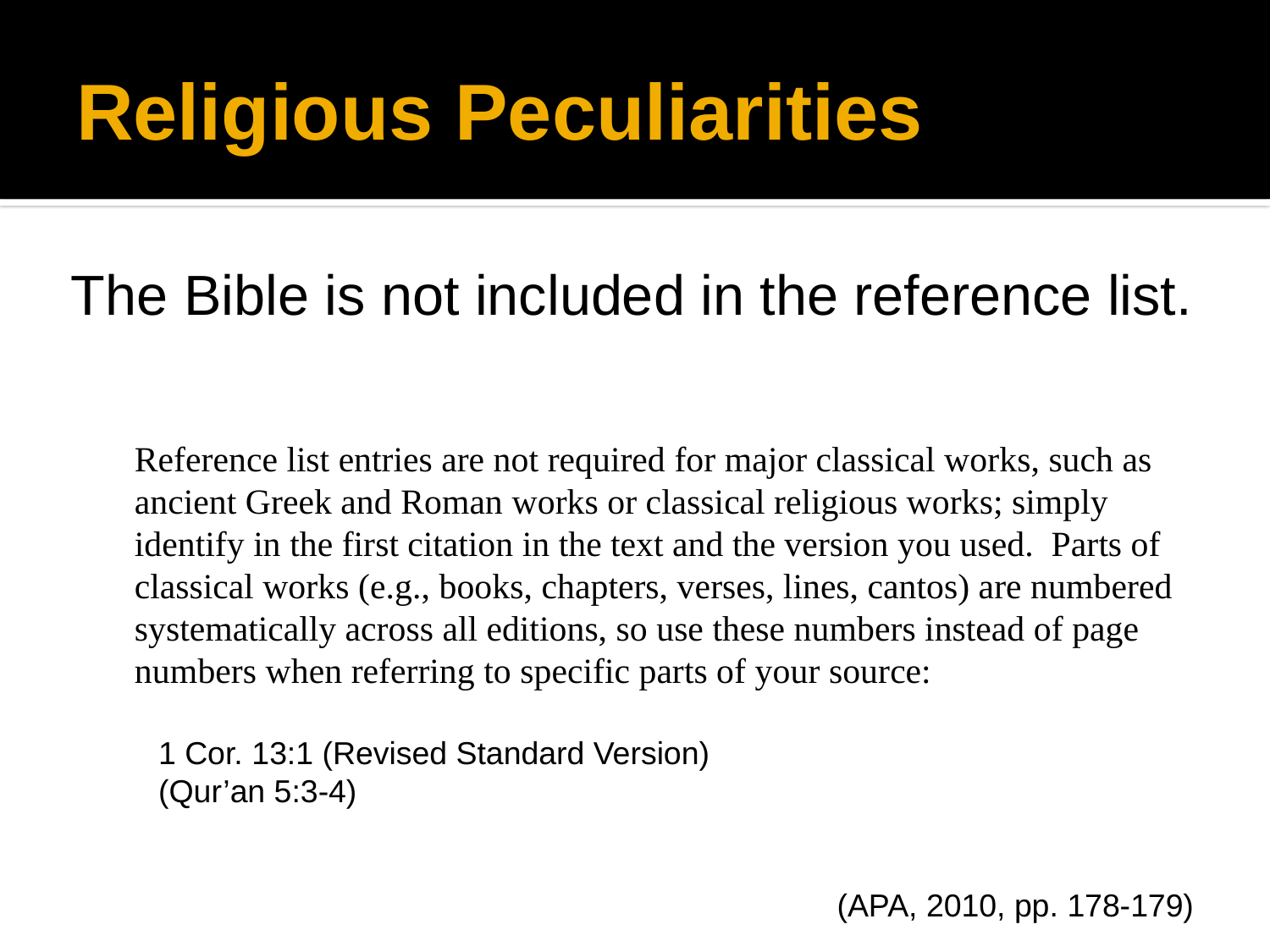

# Religious Peculiarities
The Bible is not included in the reference list.

Reference list entries are not required for major classical works, such as ancient Greek and Roman works or classical religious works; simply identify in the first citation in the text and the version you used.  Parts of classical works (e.g., books, chapters, verses, lines, cantos) are numbered systematically across all editions, so use these numbers instead of page numbers when referring to specific parts of your source:

1 Cor. 13:1 (Revised Standard Version)
(Qur’an 5:3-4)

(APA, 2010, pp. 178-179)